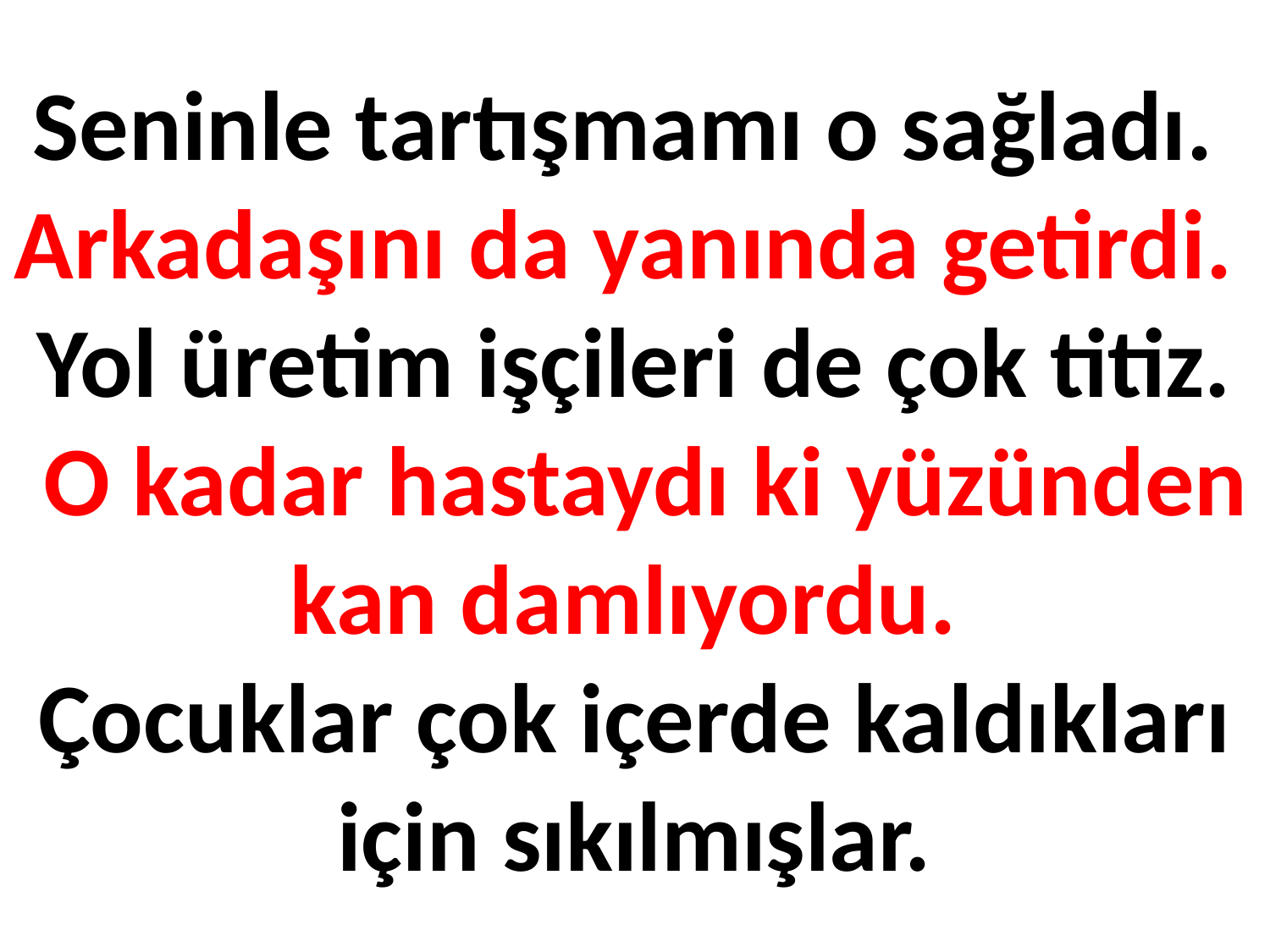

# Seninle tartışmamı o sağladı. Arkadaşını da yanında getirdi. Yol üretim işçileri de çok titiz. O kadar hastaydı ki yüzünden kan damlıyordu. Çocuklar çok içerde kaldıkları için sıkılmışlar.